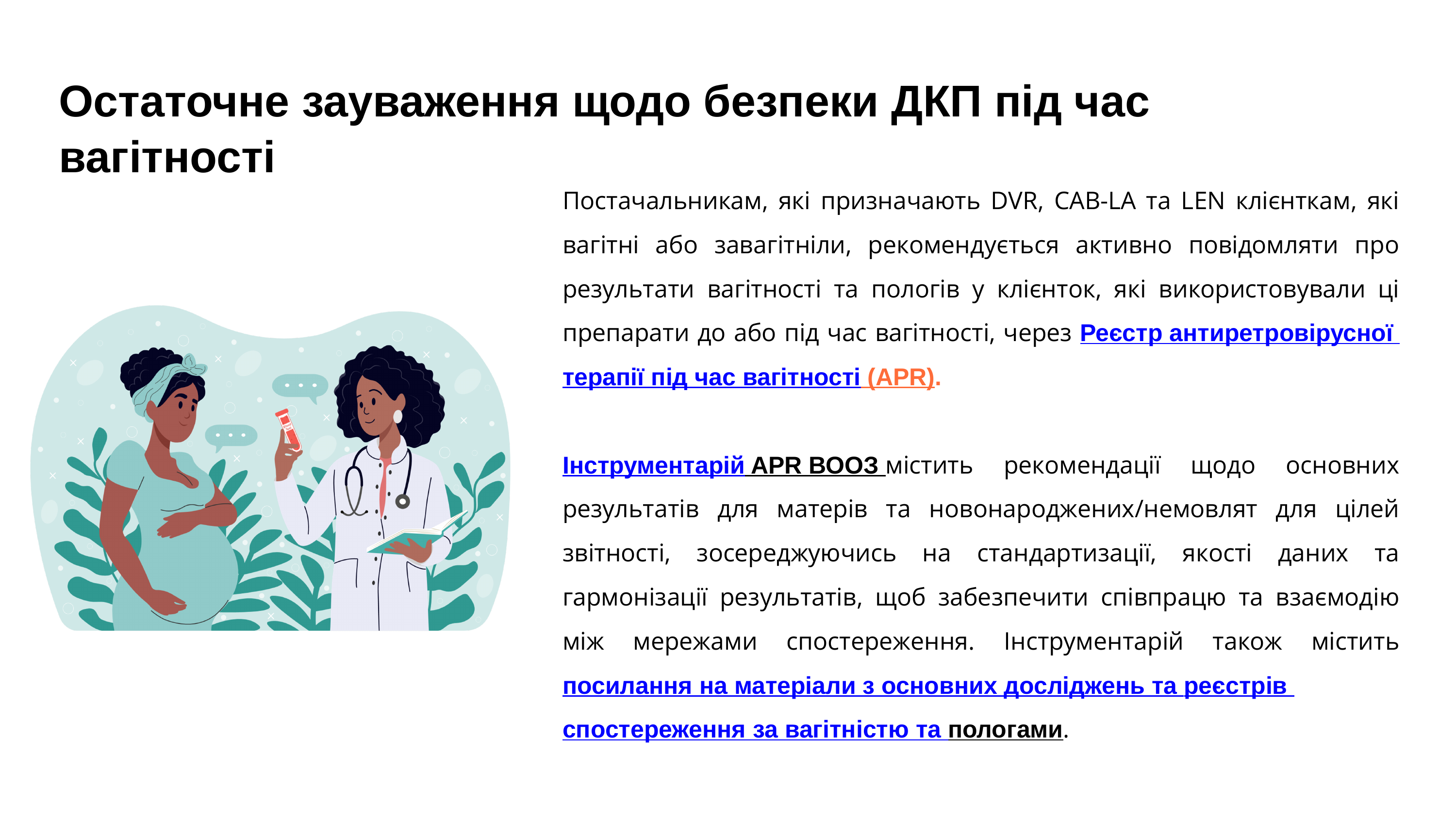

Остаточне зауваження щодо безпеки ДКП під час вагітності
Постачальникам, які призначають DVR, CAB-LA та LEN клієнткам, які вагітні або завагітніли, рекомендується активно повідомляти про результати вагітності та пологів у клієнток, які використовували ці препарати до або під час вагітності, через Реєстр антиретровірусної терапії під час вагітності (APR).

Інструментарій APR ВООЗ містить рекомендації щодо основних результатів для матерів та новонароджених/немовлят для цілей звітності, зосереджуючись на стандартизації, якості даних та гармонізації результатів, щоб забезпечити співпрацю та взаємодію між мережами спостереження. Інструментарій також містить посилання на матеріали з основних досліджень та реєстрів спостереження за вагітністю та пологами.